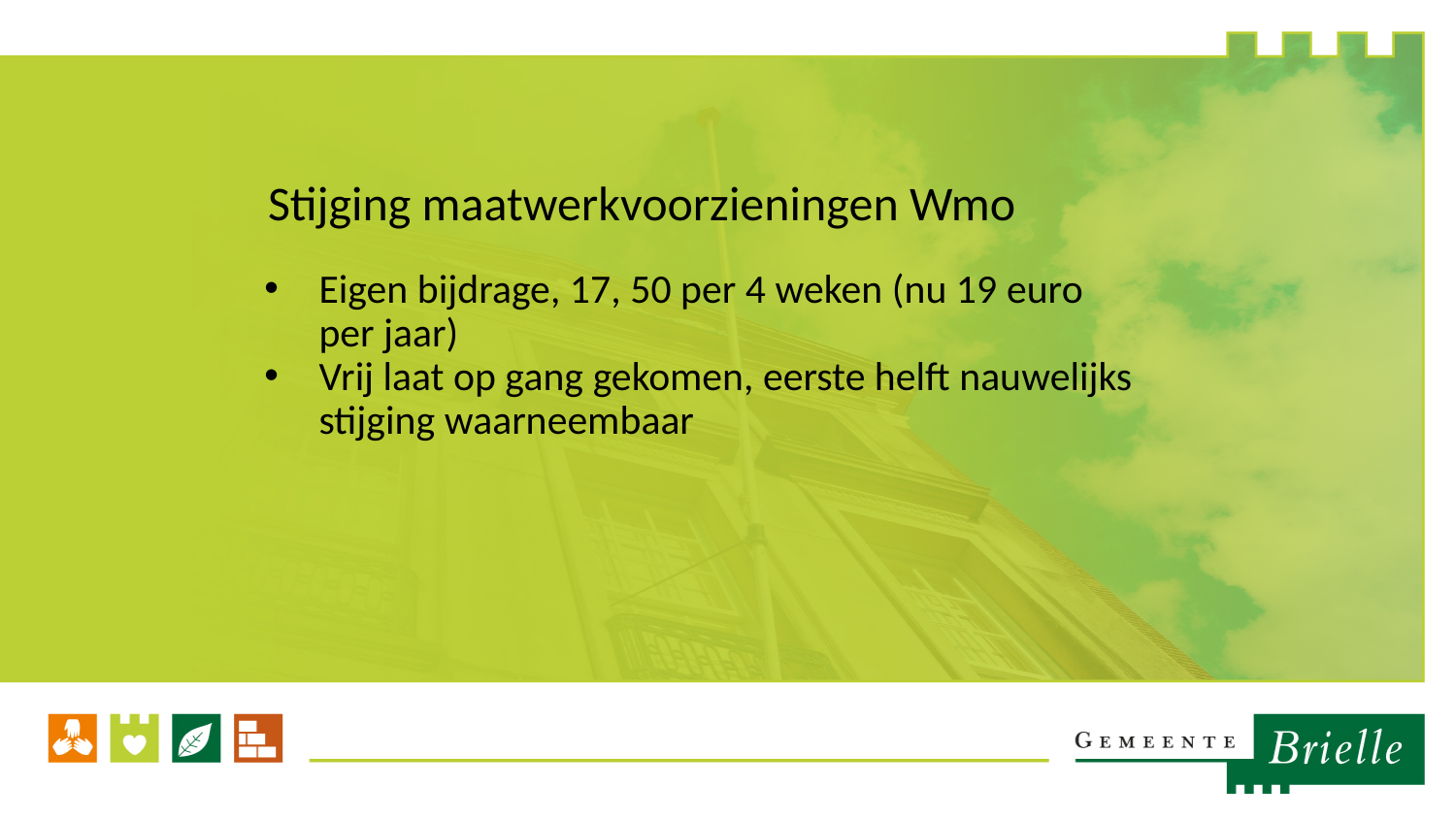

# Stijging maatwerkvoorzieningen Wmo
Eigen bijdrage, 17, 50 per 4 weken (nu 19 euro per jaar)
Vrij laat op gang gekomen, eerste helft nauwelijks stijging waarneembaar